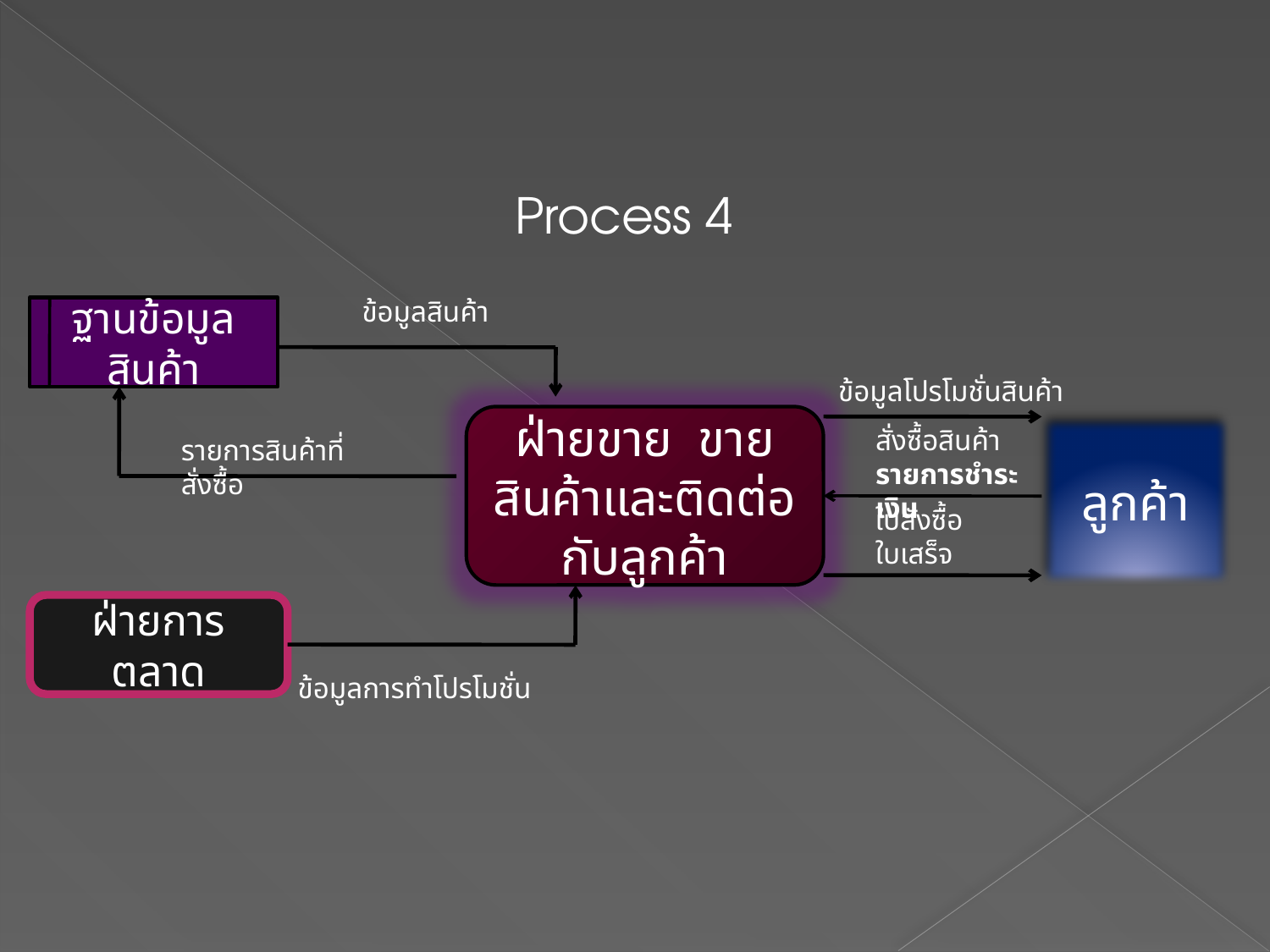

Process 4
ข้อมูลสินค้า
ฐานข้อมูลสินค้า
ข้อมูลโปรโมชั่นสินค้า
ฝ่ายขาย  ขายสินค้าและติดต่อกับลูกค้า
สั่งซื้อสินค้า
รายการชำระเงิน
ลูกค้า
รายการสินค้าที่สั่งซื้อ
ใบสั่งซื้อ
ใบเสร็จ
ฝ่ายการตลาด
ข้อมูลการทำโปรโมชั่น